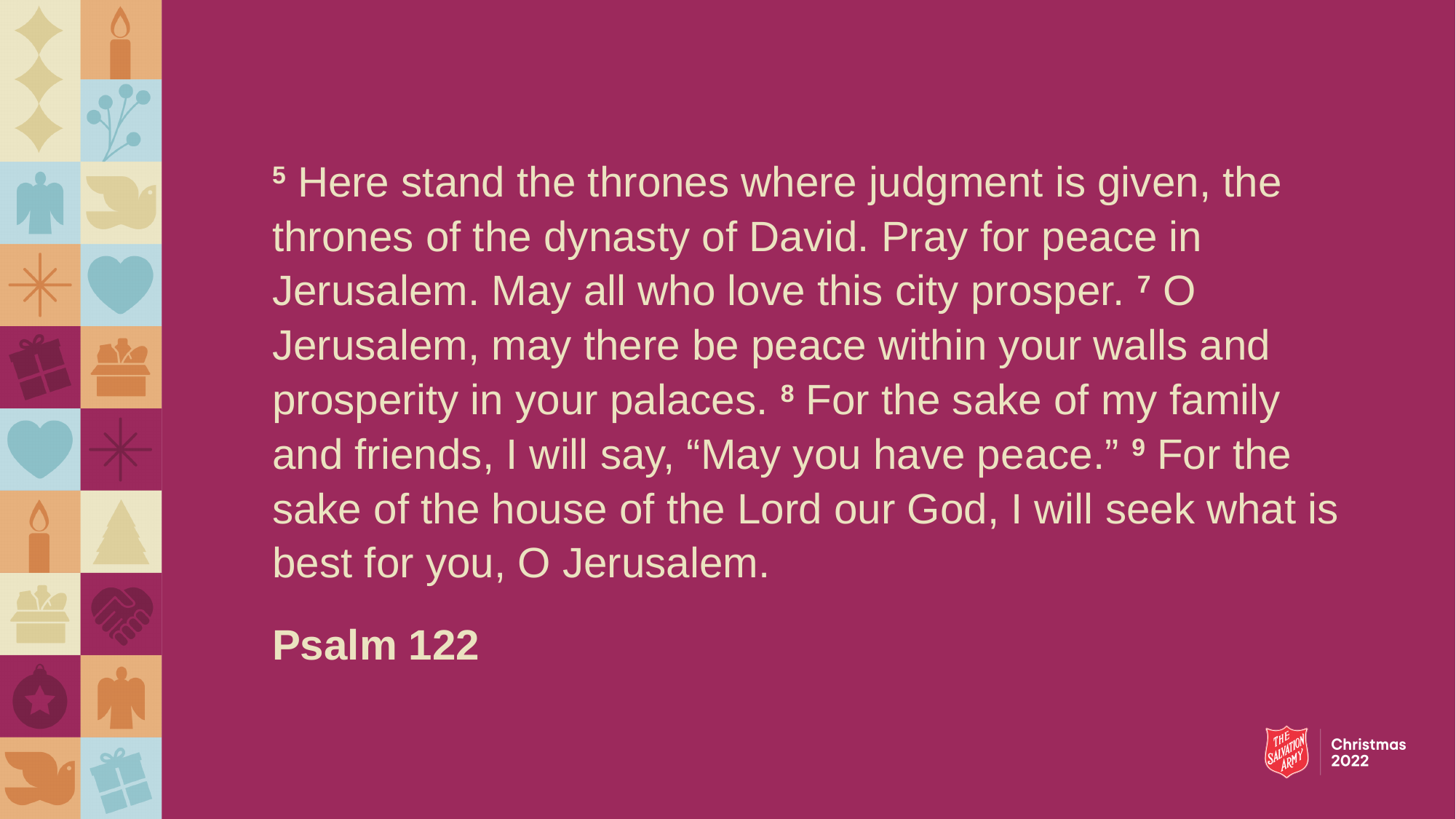

5 Here stand the thrones where judgment is given, the thrones of the dynasty of David. Pray for peace in Jerusalem. May all who love this city prosper. 7 O Jerusalem, may there be peace within your walls and prosperity in your palaces. 8 For the sake of my family and friends, I will say, “May you have peace.” 9 For the sake of the house of the Lord our God, I will seek what is best for you, O Jerusalem.
Psalm 122